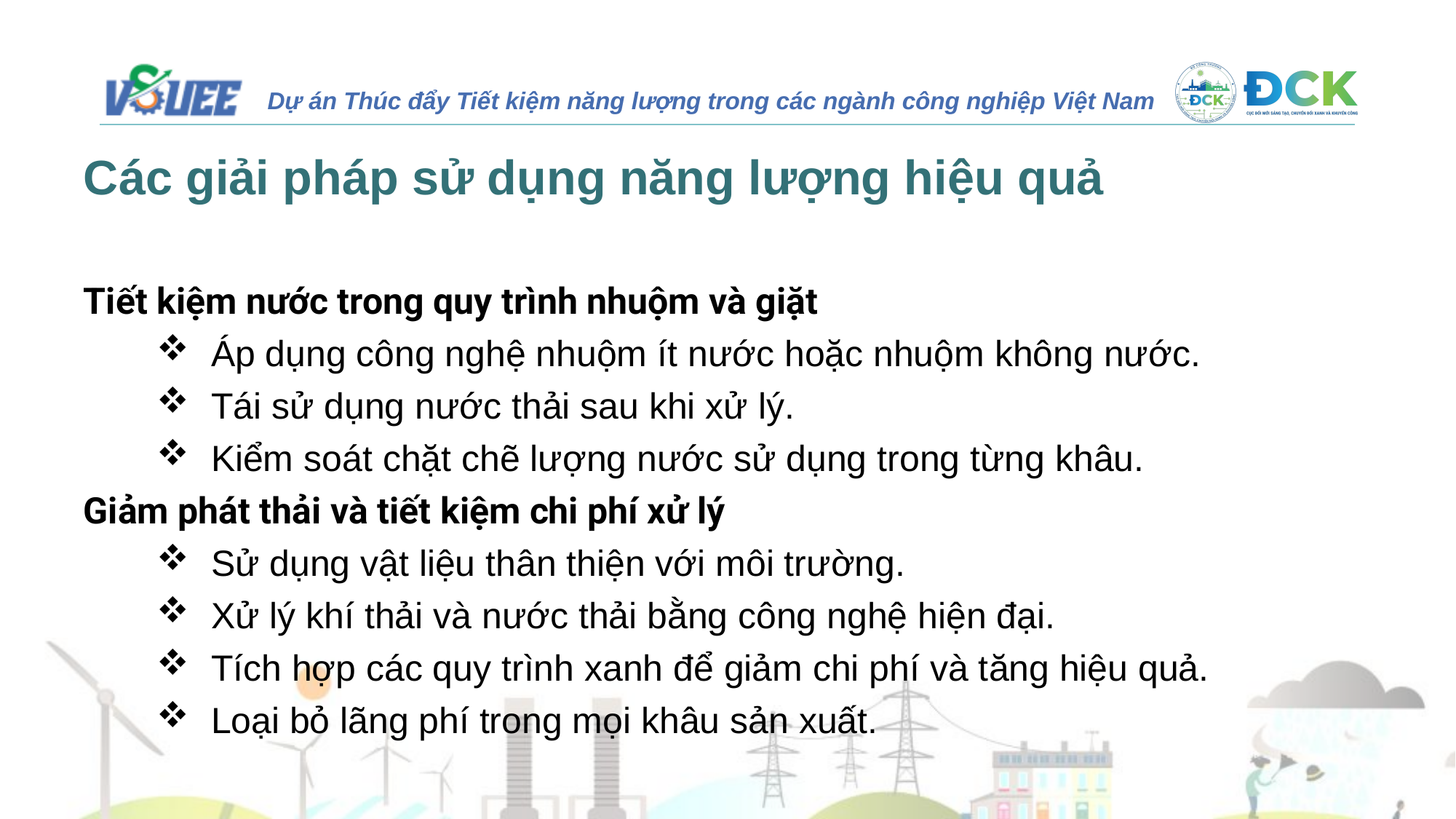

Các giải pháp sử dụng năng lượng hiệu quả
Tiết kiệm nước trong quy trình nhuộm và giặt
Áp dụng công nghệ nhuộm ít nước hoặc nhuộm không nước.
Tái sử dụng nước thải sau khi xử lý.
Kiểm soát chặt chẽ lượng nước sử dụng trong từng khâu.
Giảm phát thải và tiết kiệm chi phí xử lý
Sử dụng vật liệu thân thiện với môi trường.
Xử lý khí thải và nước thải bằng công nghệ hiện đại.
Tích hợp các quy trình xanh để giảm chi phí và tăng hiệu quả.
Loại bỏ lãng phí trong mọi khâu sản xuất.